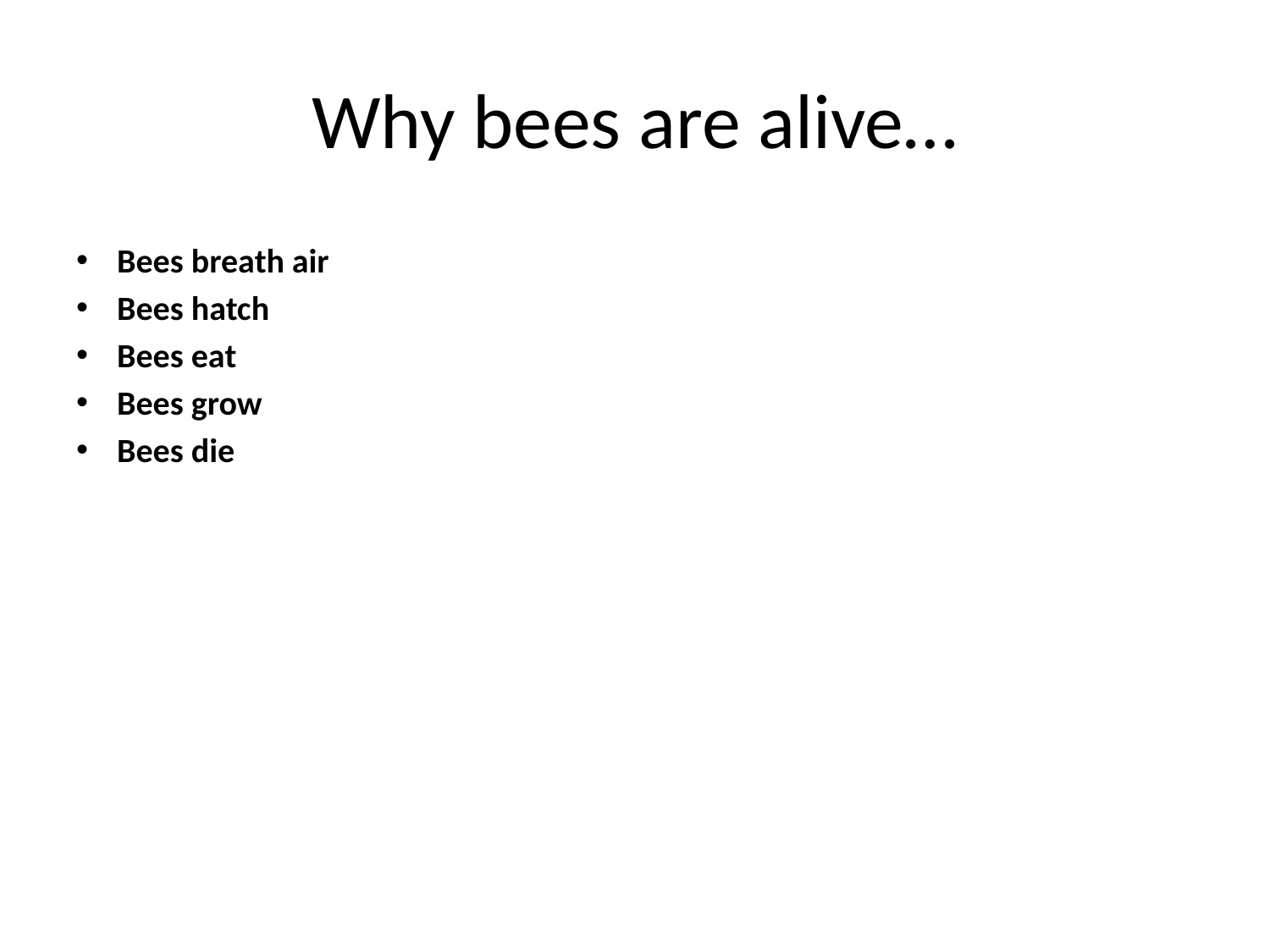

# Why bees are alive…
Bees breath air
Bees hatch
Bees eat
Bees grow
Bees die